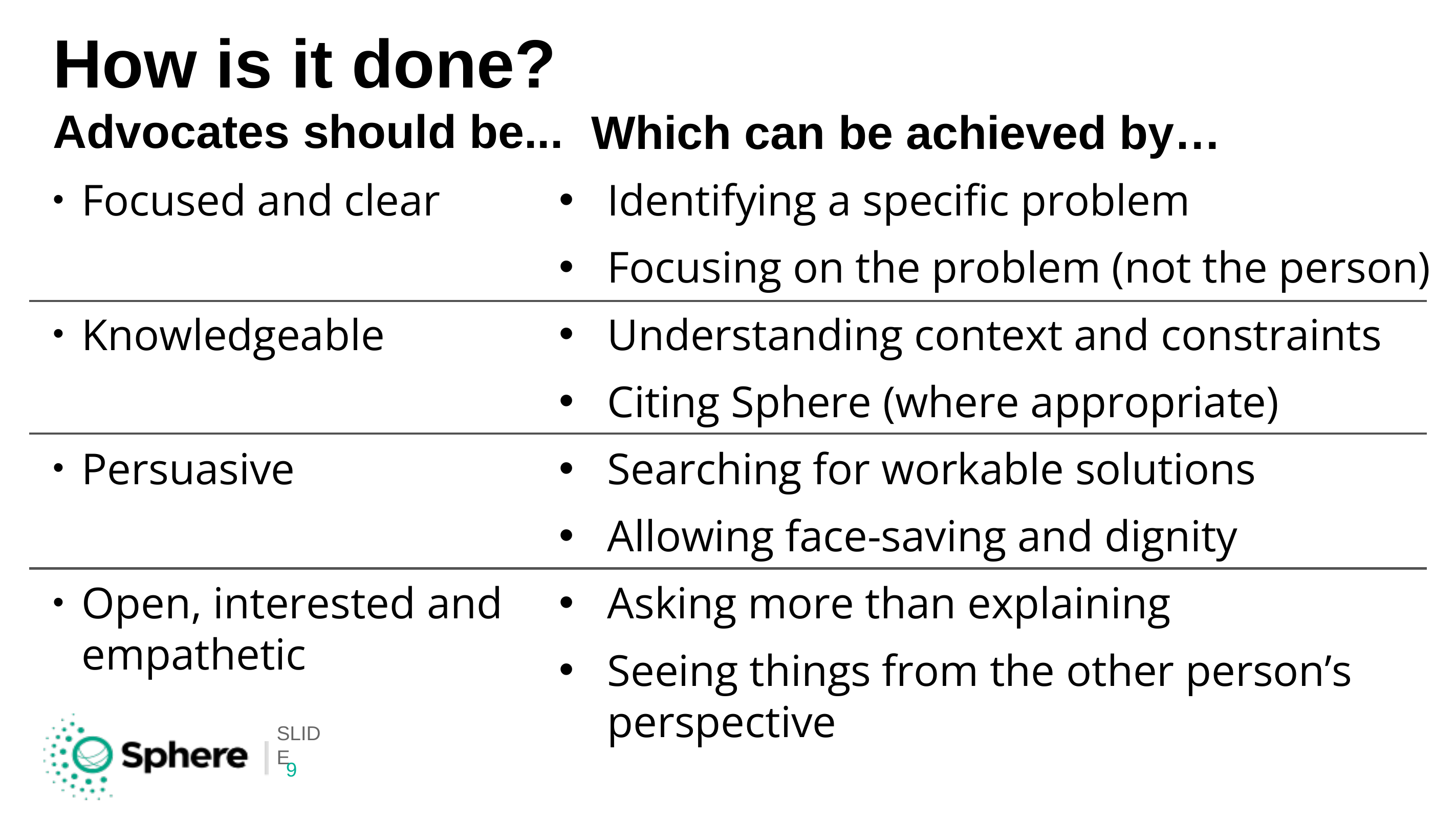

# How is it done? Advocates should be...
Which can be achieved by…
Focused and clear

Knowledgeable

Persuasive

Open, interested and empathetic
Identifying a specific problem
Focusing on the problem (not the person)
Understanding context and constraints
Citing Sphere (where appropriate)
Searching for workable solutions
Allowing face-saving and dignity
Asking more than explaining
Seeing things from the other person’s perspective
9